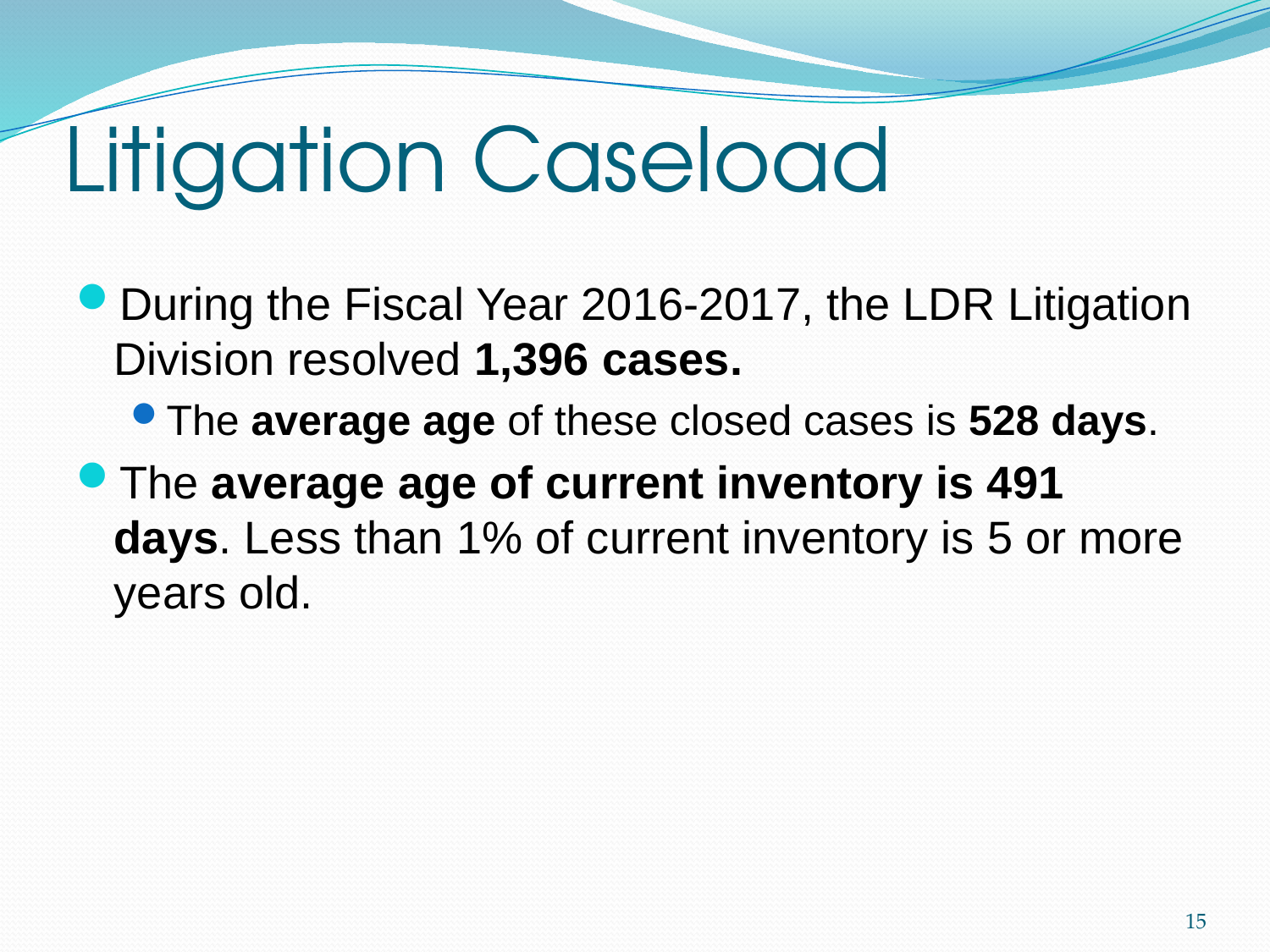

# Litigation Caseload
During the Fiscal Year 2016-2017, the LDR Litigation Division resolved 1,396 cases.
The average age of these closed cases is 528 days.
The average age of current inventory is 491 days. Less than 1% of current inventory is 5 or more years old.
15